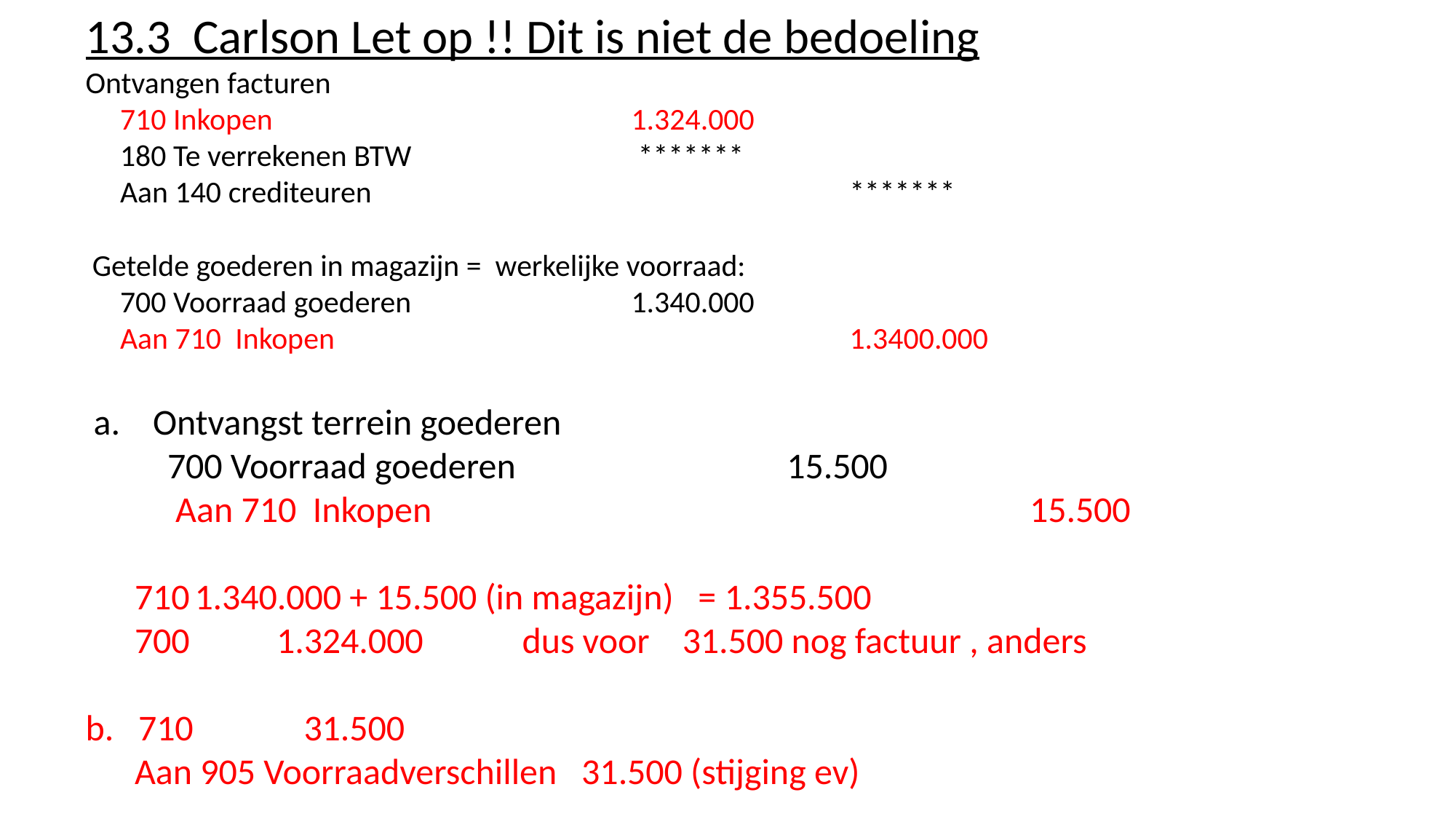

13.3  Carlson Let op !! Dit is niet de bedoeling
Ontvangen facturen
     710 Inkopen      			1.324.000
     180 Te verrekenen BTW                      	 *******
     Aan 140 crediteuren                                         		*******

 Getelde goederen in magazijn =  werkelijke voorraad:
     700 Voorraad goederen                      	1.340.000
     Aan 710  Inkopen				              	1.3400.000

 a.    Ontvangst terrein goederen
          700 Voorraad goederen       	                   15.500
           Aan 710  Inkopen		              	                      15.500

      710	1.340.000 + 15.500 (in magazijn)   = 1.355.500
      700	          1.324.000   	dus voor    31.500 nog factuur , anders

b.   710		31.500
      Aan 905 Voorraadverschillen   31.500 (stijging ev)